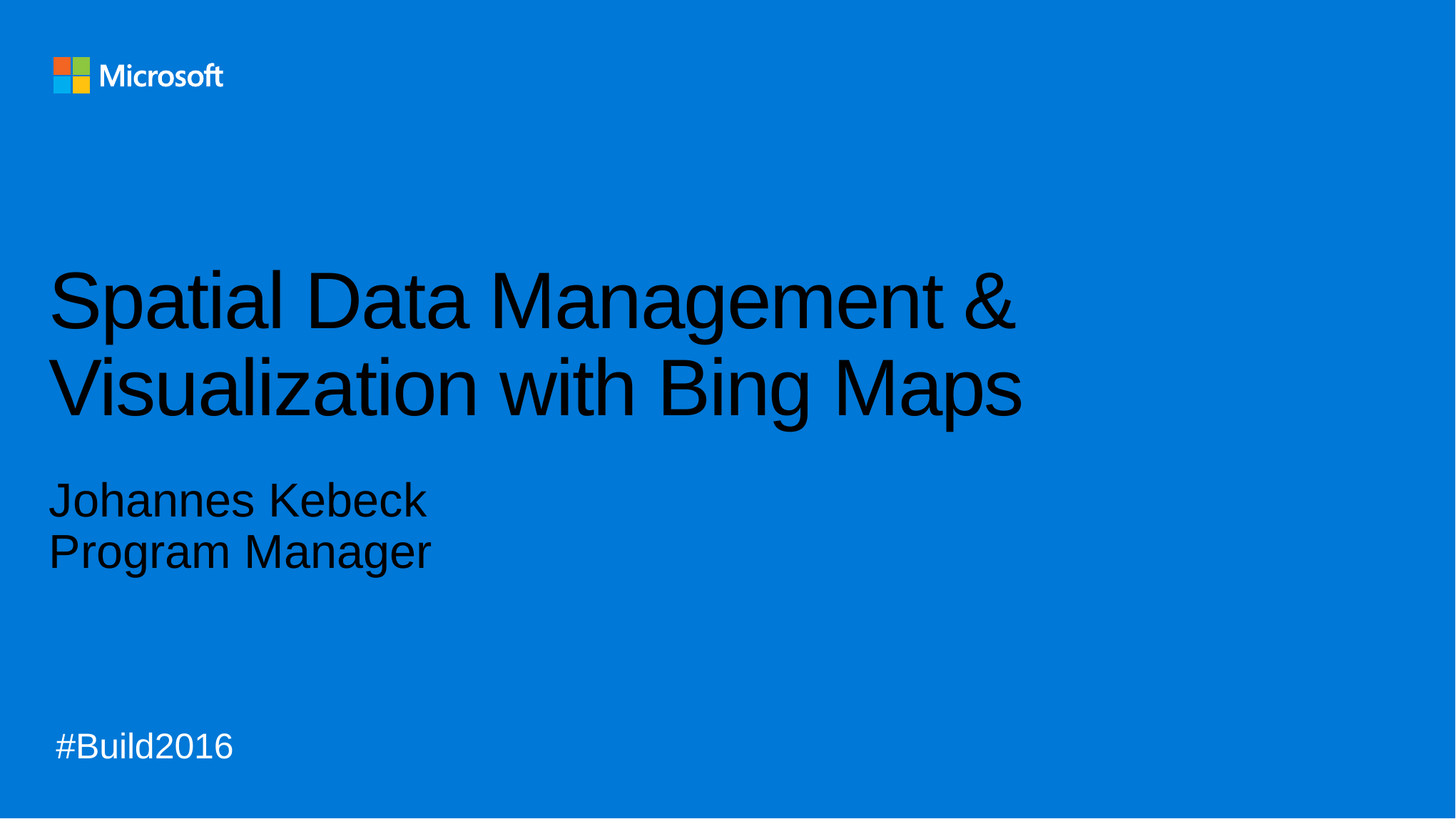

# Spatial Data Management & Visualization with Bing Maps
Johannes Kebeck
Program Manager